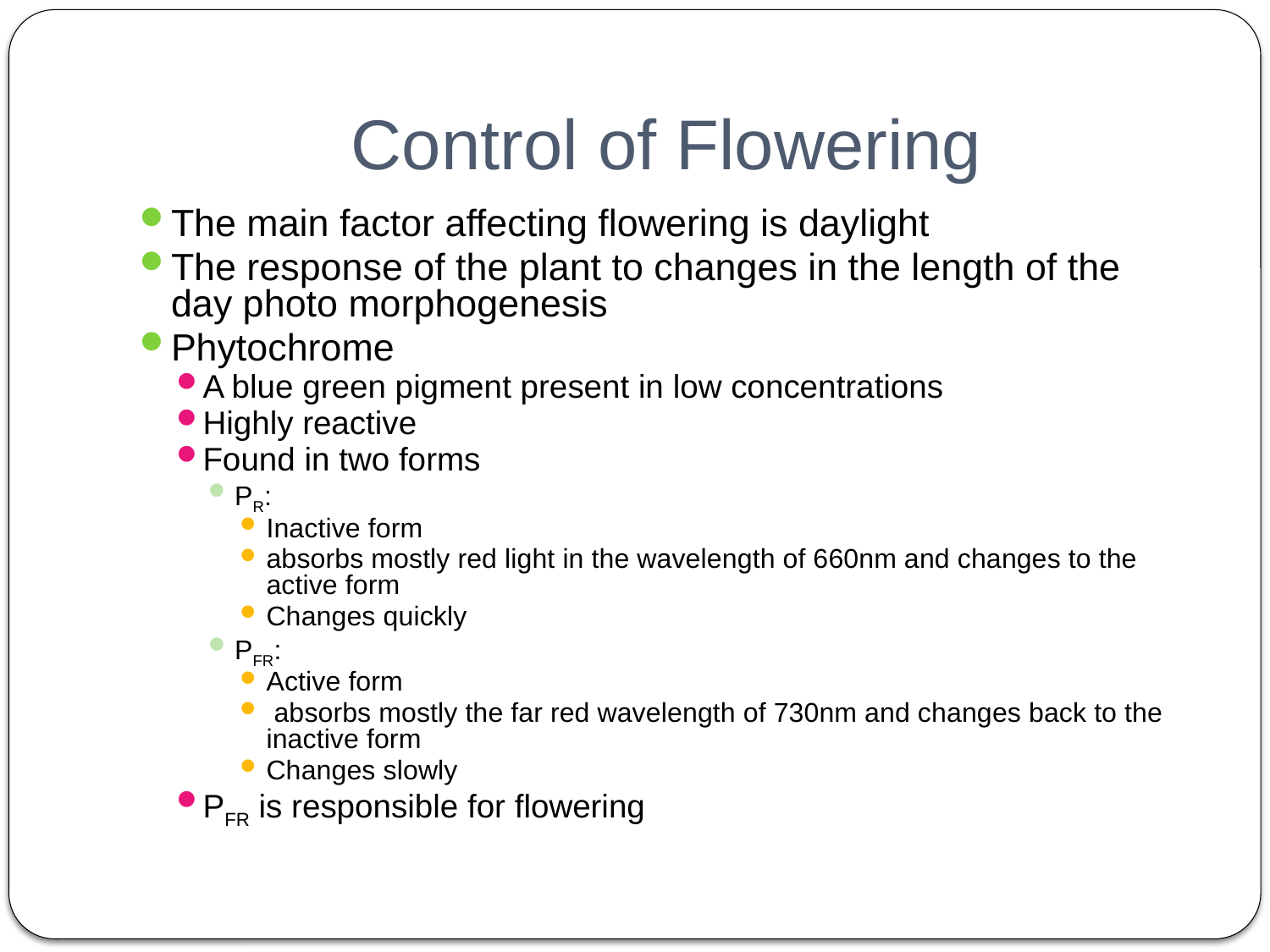

# Control of Flowering
The main factor affecting flowering is daylight
The response of the plant to changes in the length of the day photo morphogenesis
Phytochrome
A blue green pigment present in low concentrations
Highly reactive
Found in two forms
PR:
Inactive form
absorbs mostly red light in the wavelength of 660nm and changes to the active form
Changes quickly
PFR:
Active form
 absorbs mostly the far red wavelength of 730nm and changes back to the inactive form
Changes slowly
PFR is responsible for flowering